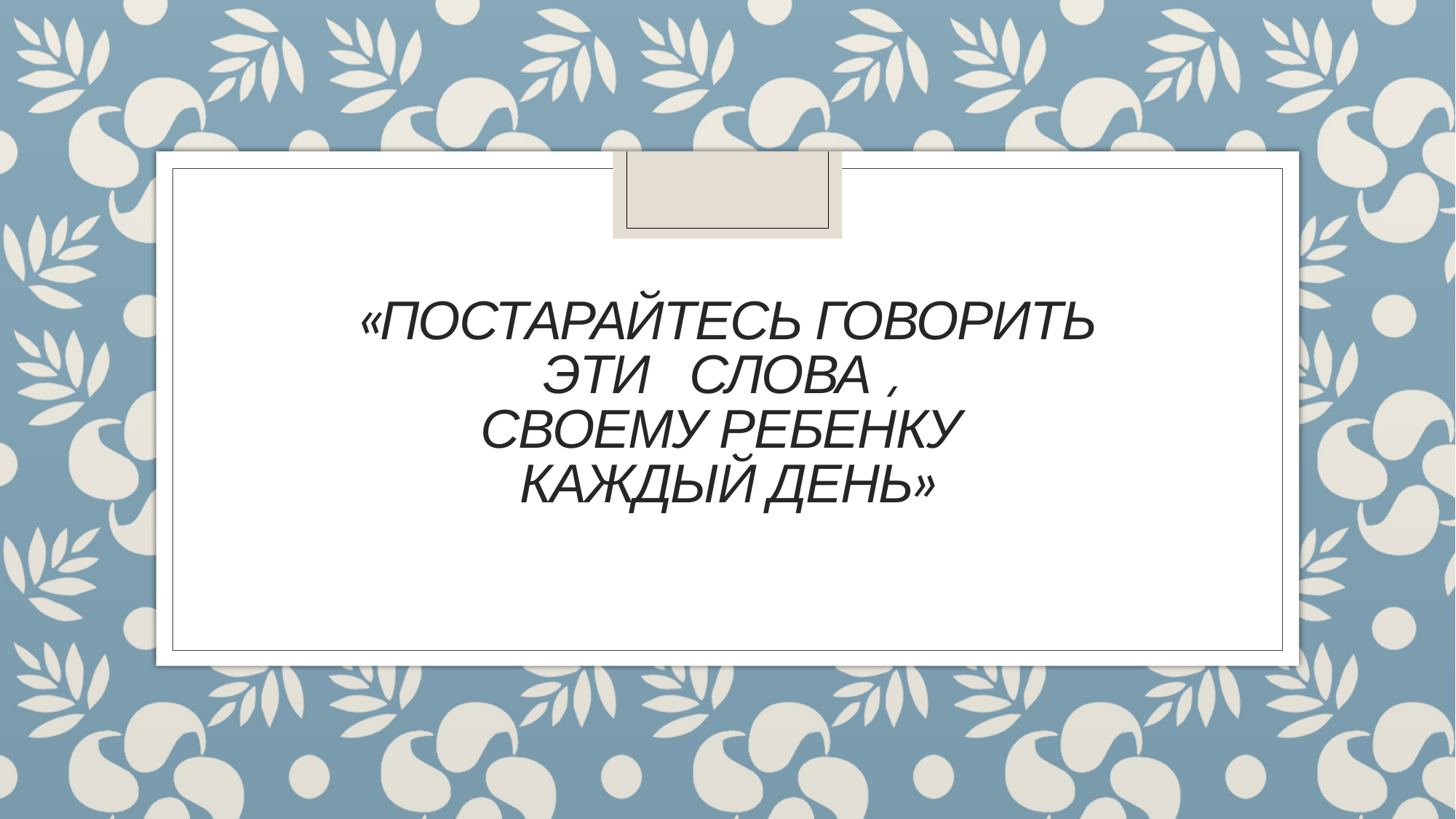

# «постарайтесь говорить эти   слова , своему ребенку каждый день»